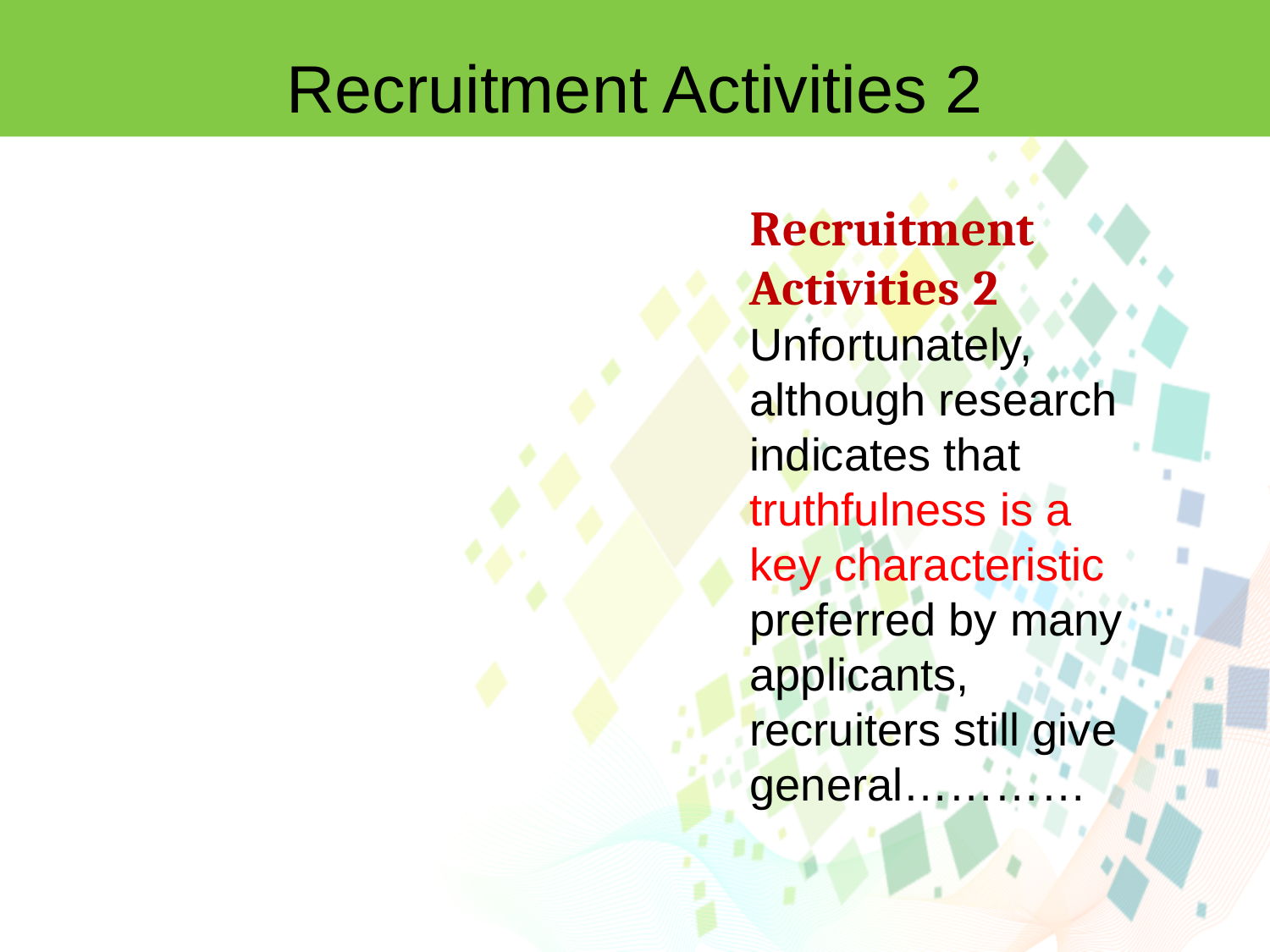

Recruitment Activities 2
Recruitment Activities 2
Unfortunately, although research indicates that truthfulness is a key characteristic preferred by many applicants, recruiters still give general…………